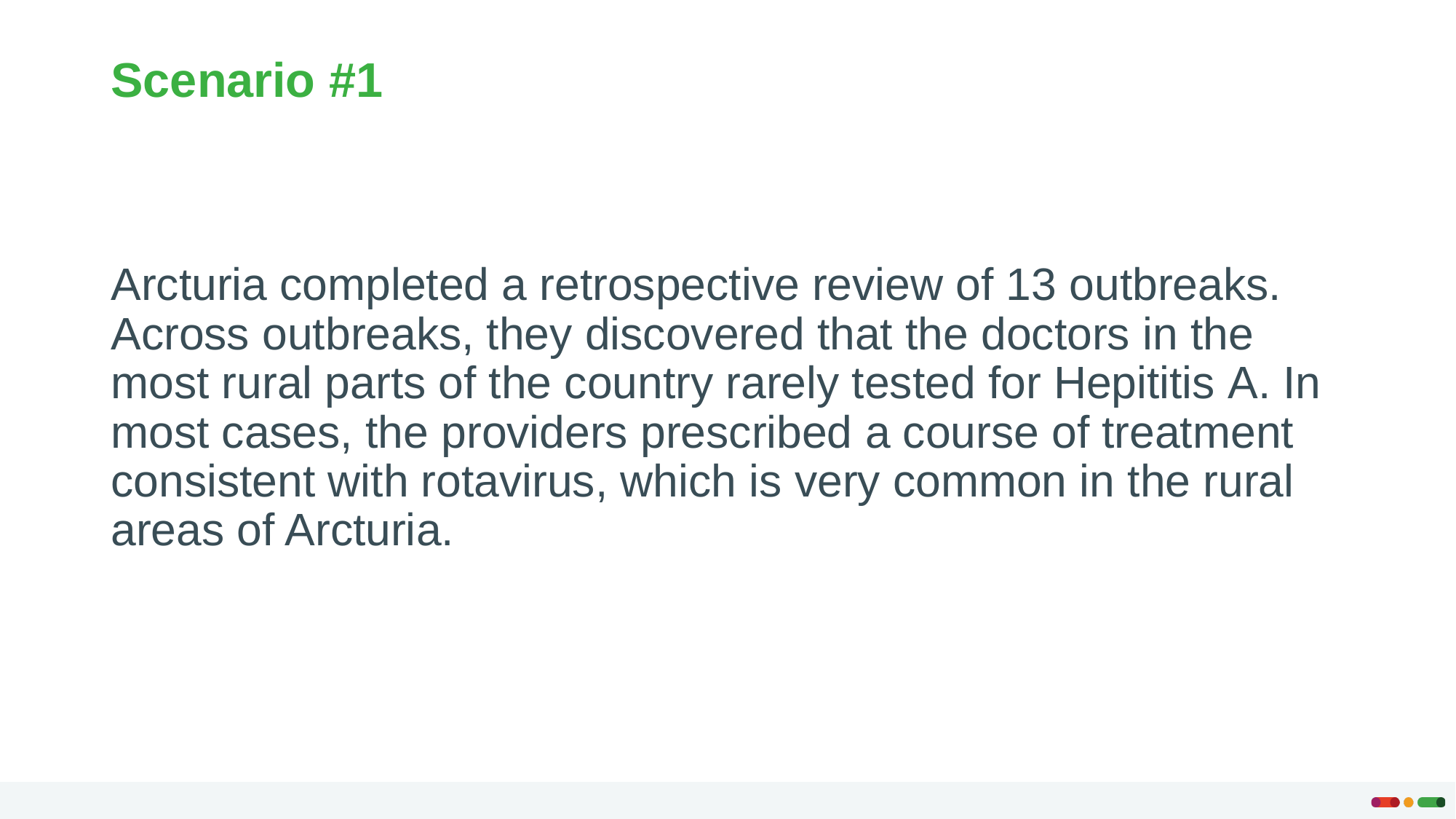

# Scenario #1
Arcturia completed a retrospective review of 13 outbreaks. Across outbreaks, they discovered that the doctors in the most rural parts of the country rarely tested for Hepititis A. In most cases, the providers prescribed a course of treatment consistent with rotavirus, which is very common in the rural areas of Arcturia.